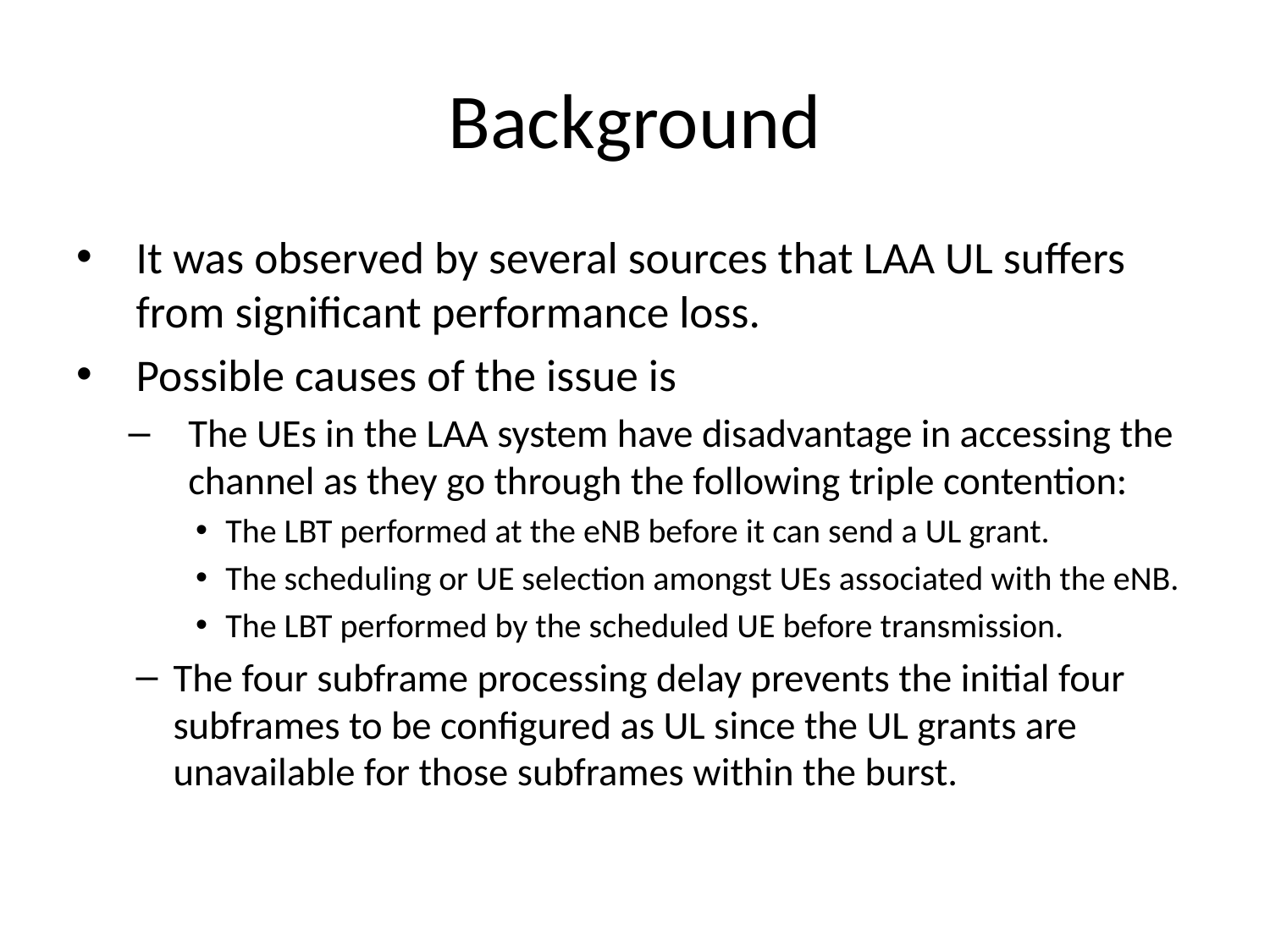

# Background
It was observed by several sources that LAA UL suffers from significant performance loss.
Possible causes of the issue is
The UEs in the LAA system have disadvantage in accessing the channel as they go through the following triple contention:
The LBT performed at the eNB before it can send a UL grant.
The scheduling or UE selection amongst UEs associated with the eNB.
The LBT performed by the scheduled UE before transmission.
The four subframe processing delay prevents the initial four subframes to be configured as UL since the UL grants are unavailable for those subframes within the burst.